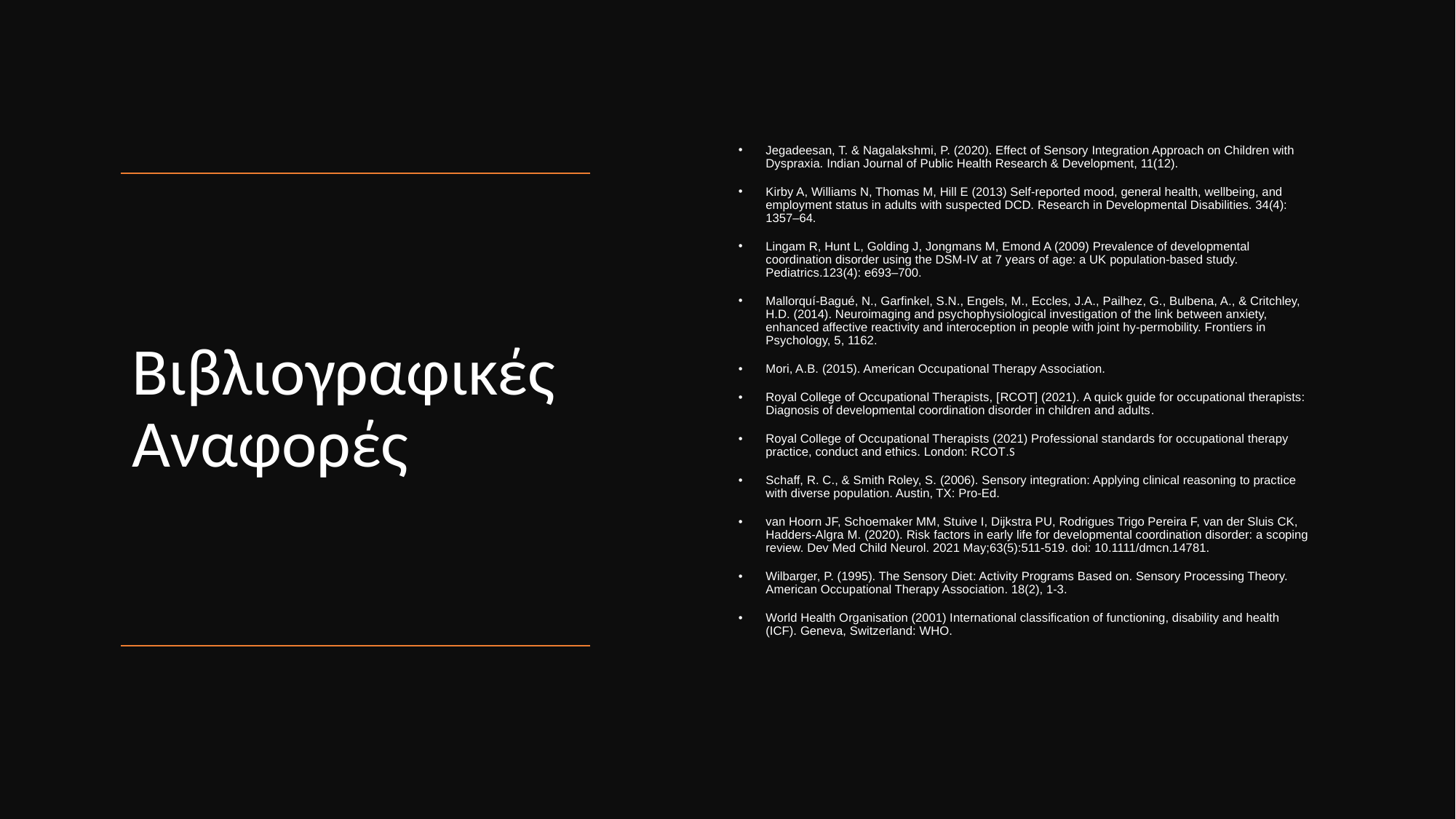

Jegadeesan, T. & Nagalakshmi, P. (2020). Effect of Sensory Integration Approach on Children with Dyspraxia. Indian Journal of Public Health Research & Development, 11(12).
Kirby A, Williams N, Thomas M, Hill E (2013) Self-reported mood, general health, wellbeing, and employment status in adults with suspected DCD. Research in Developmental Disabilities. 34(4): 1357–64.
Lingam R, Hunt L, Golding J, Jongmans M, Emond A (2009) Prevalence of developmental coordination disorder using the DSM-IV at 7 years of age: a UK population-based study. Pediatrics.123(4): e693–700.
Mallorquí-Bagué, N., Garfinkel, S.N., Engels, M., Eccles, J.A., Pailhez, G., Bulbena, A., & Critchley, H.D. (2014). Neuroimaging and psychophysiological investigation of the link between anxiety, enhanced affective reactivity and interoception in people with joint hy-permobility. Frontiers in Psychology, 5, 1162.
Mori, A.B. (2015). American Occupational Therapy Association.
Royal College of Occupational Therapists, [RCOT] (2021). A quick guide for occupational therapists: Diagnosis of developmental coordination disorder in children and adults.
Royal College of Occupational Therapists (2021) Professional standards for occupational therapy practice, conduct and ethics. London: RCOT.S
Schaff, R. C., & Smith Roley, S. (2006). Sensory integration: Applying clinical reasoning to practice with diverse population. Austin, TX: Pro-Ed.
van Hoorn JF, Schoemaker MM, Stuive I, Dijkstra PU, Rodrigues Trigo Pereira F, van der Sluis CK, Hadders-Algra M. (2020). Risk factors in early life for developmental coordination disorder: a scoping review. Dev Med Child Neurol. 2021 May;63(5):511-519. doi: 10.1111/dmcn.14781.
Wilbarger, P. (1995). The Sensory Diet: Activity Programs Based on. Sensory Processing Theory. American Occupational Therapy Association. 18(2), 1-3.
World Health Organisation (2001) International classification of functioning, disability and health (ICF). Geneva, Switzerland: WHO.

# Βιβλιογραφικές Αναφορές